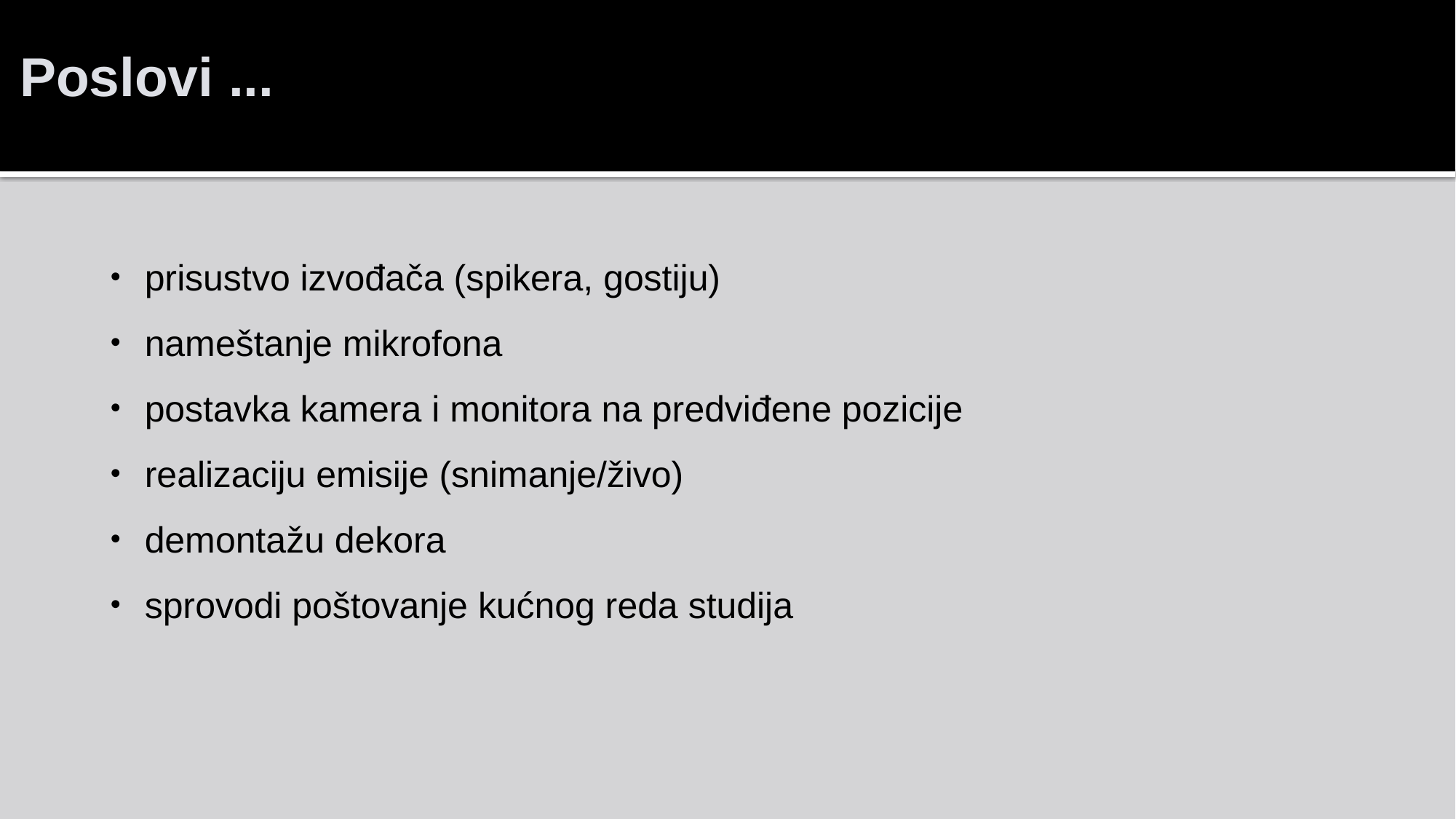

Poslovi ...

prisustvo izvođača (spikera, gostiju)
nameštanje mikrofona
postavka kamera i monitora na predviđene pozicije
realizaciju emisije (snimanje/živo)
demontažu dekora
sprovodi poštovanje kućnog reda studija